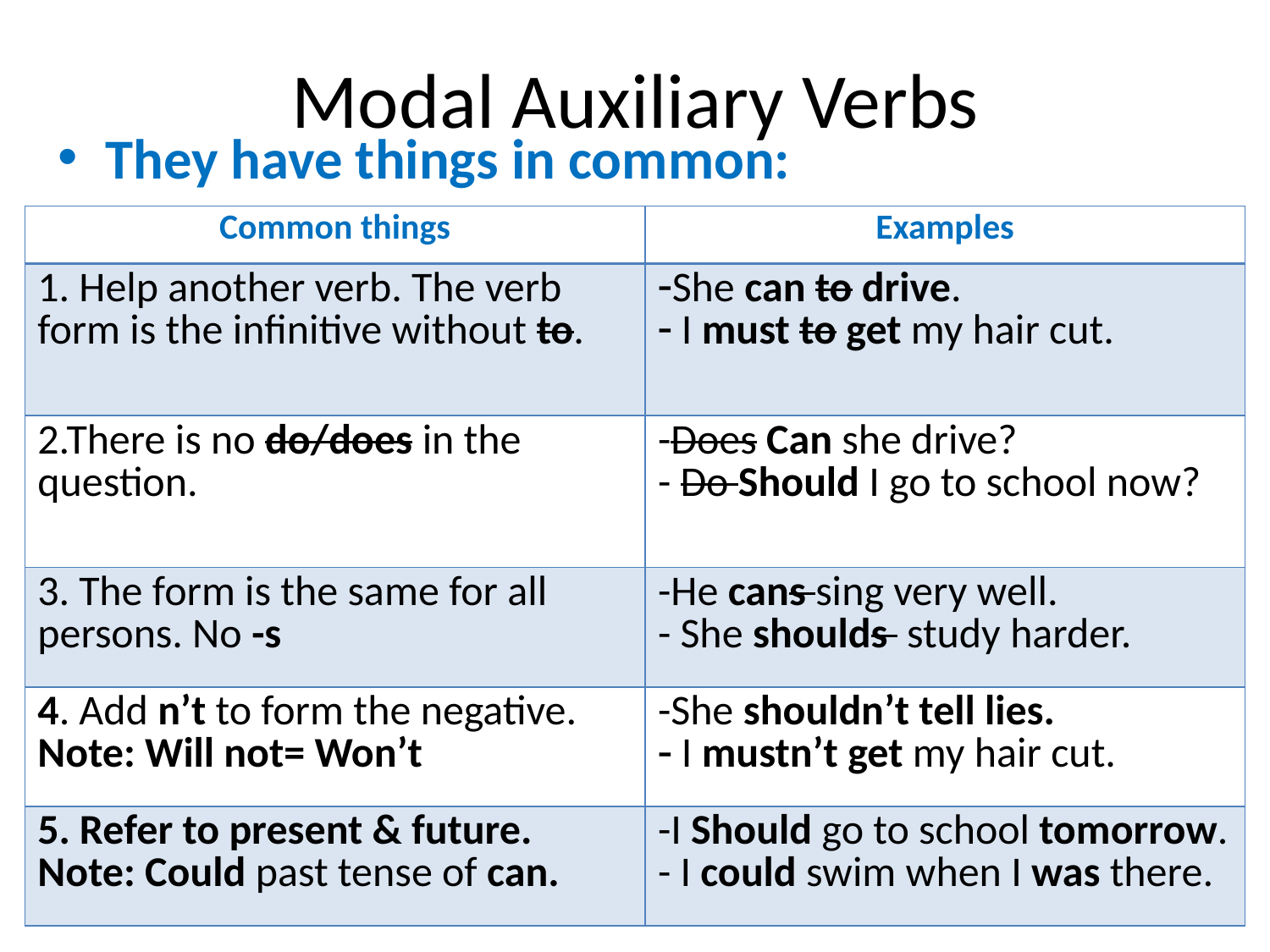

# Modal Auxiliary Verbs
They have things in common:

| Common things | Examples |
| --- | --- |
| 1. Help another verb. The verb form is the infinitive without to. | She can to drive. I must to get my hair cut. |
| 2.There is no do/does in the question. | -Does Can she drive? - Do Should I go to school now? |
| 3. The form is the same for all persons. No -s | -He cans sing very well. - She shoulds study harder. |
| 4. Add n’t to form the negative. Note: Will not= Won’t | -She shouldn’t tell lies. I mustn’t get my hair cut. |
| 5. Refer to present & future. Note: Could past tense of can. | -I Should go to school tomorrow. - I could swim when I was there. |